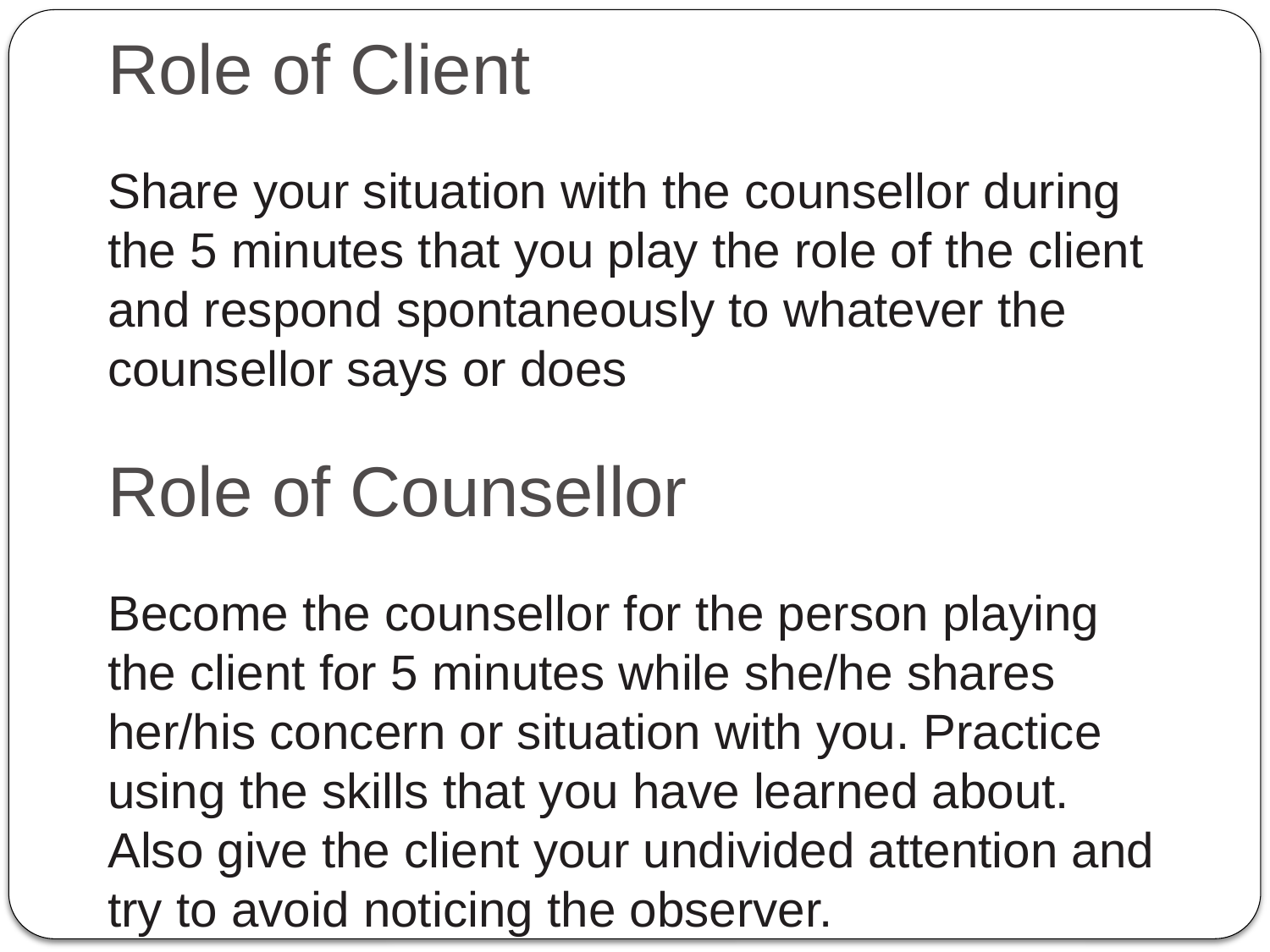

Role of Client

Share your situation with the counsellor during the 5 minutes that you play the role of the client and respond spontaneously to whatever the counsellor says or does

Role of Counsellor

Become the counsellor for the person playing the client for 5 minutes while she/he shares her/his concern or situation with you. Practice using the skills that you have learned about. Also give the client your undivided attention and try to avoid noticing the observer.